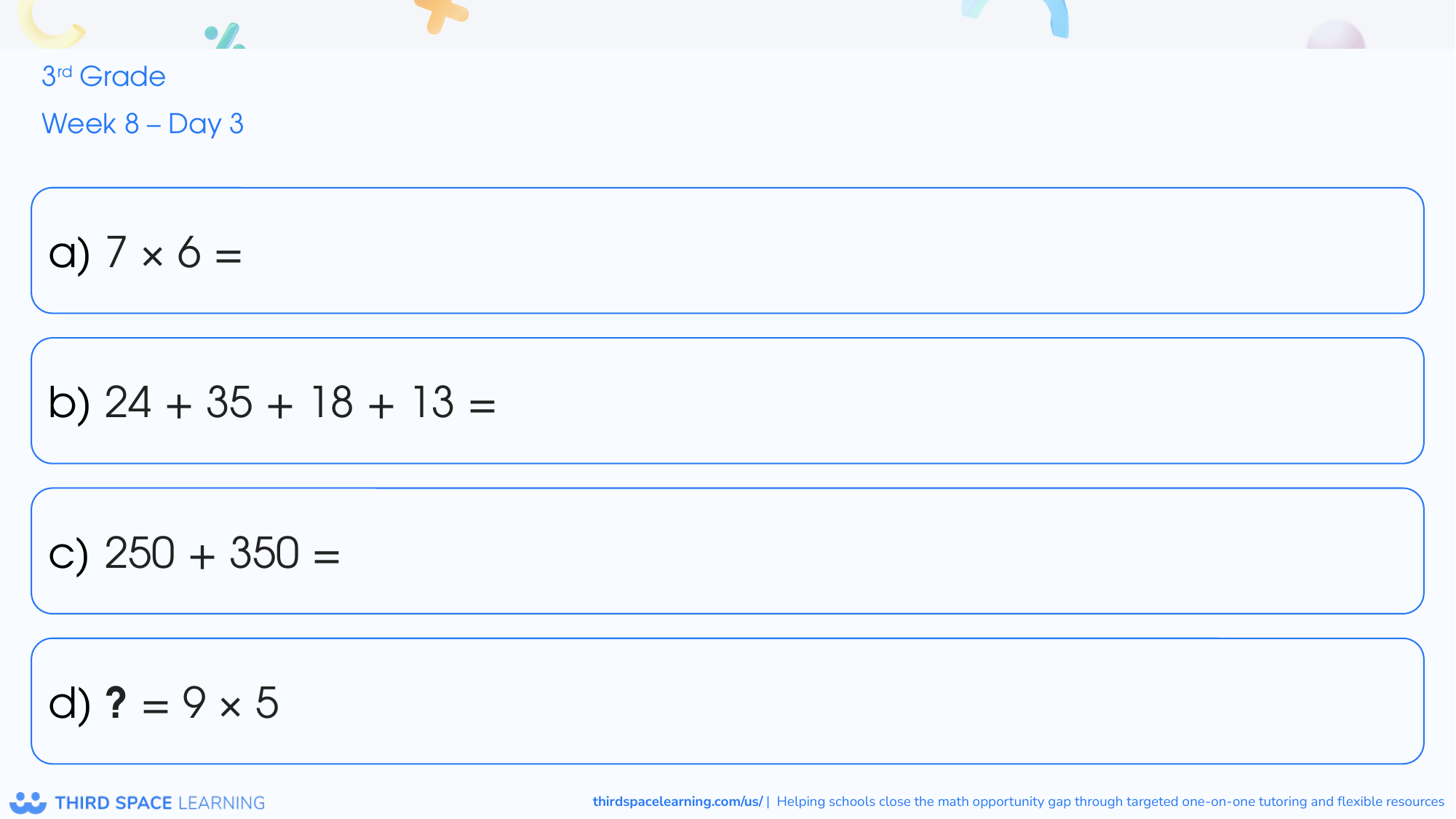

3rd Grade
Week 8 – Day 3
7 × 6 =
24 + 35 + 18 + 13 =
250 + 350 =
? = 9 × 5